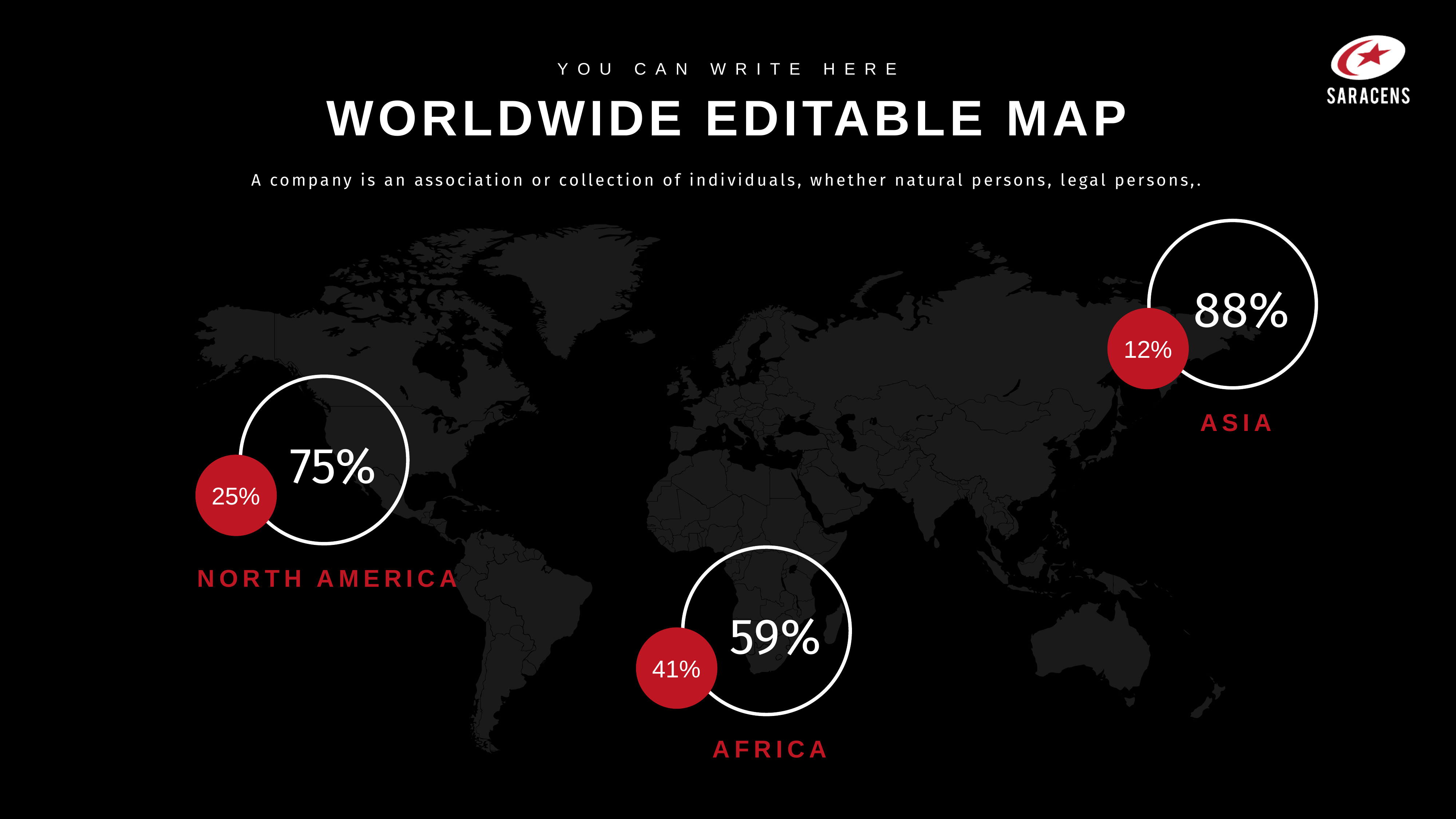

YOU CAN WRITE HERE
WORLDWIDE EDITABLE MAP
A company is an association or collection of individuals, whether natural persons, legal persons,.

88%

12%

ASIA
75%

25%

NORTH AMERICA
59%

41%
AFRICA